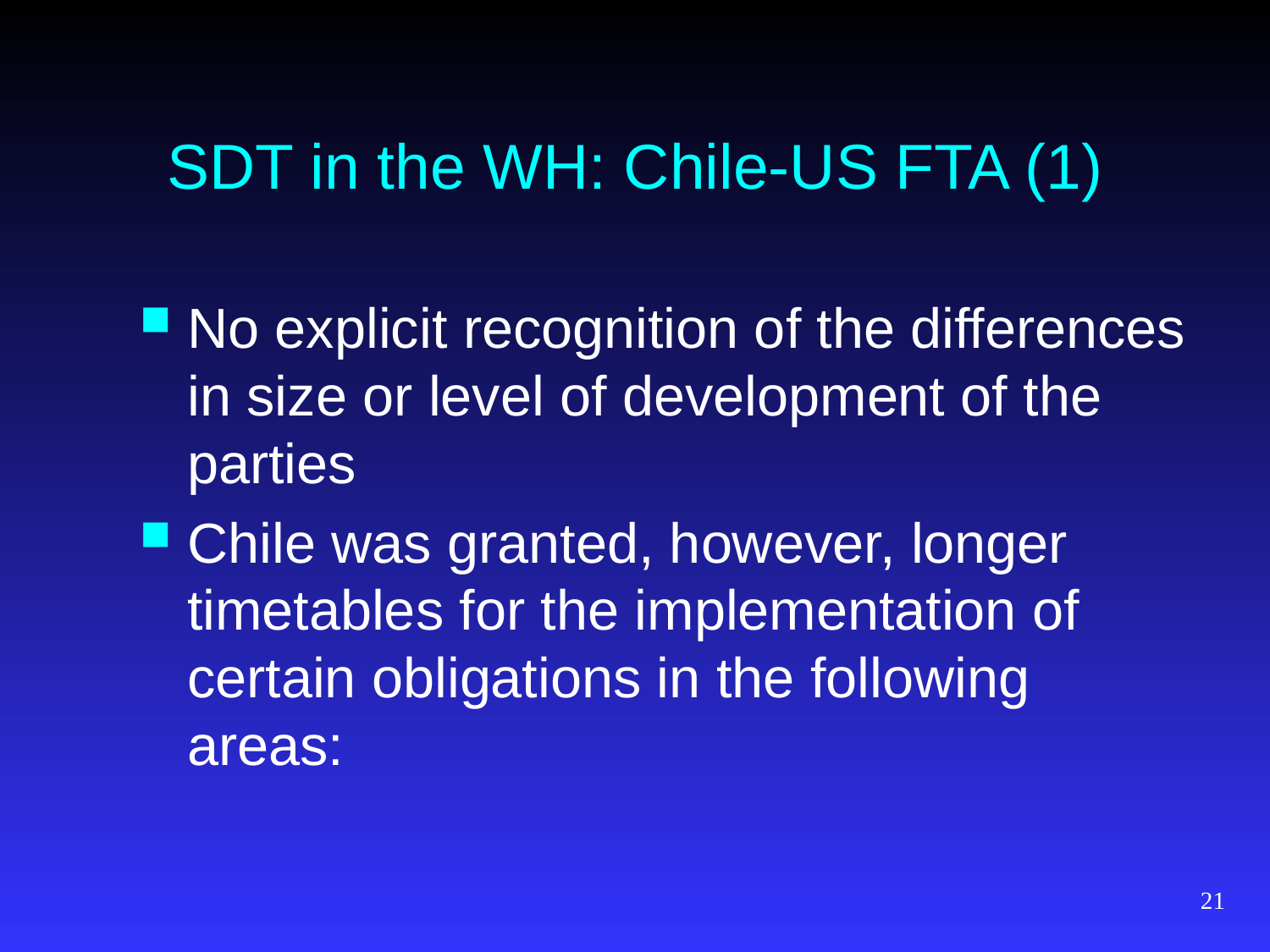

# SDT in the WH: Chile-US FTA (1)
No explicit recognition of the differences in size or level of development of the parties
Chile was granted, however, longer timetables for the implementation of certain obligations in the following areas:

21